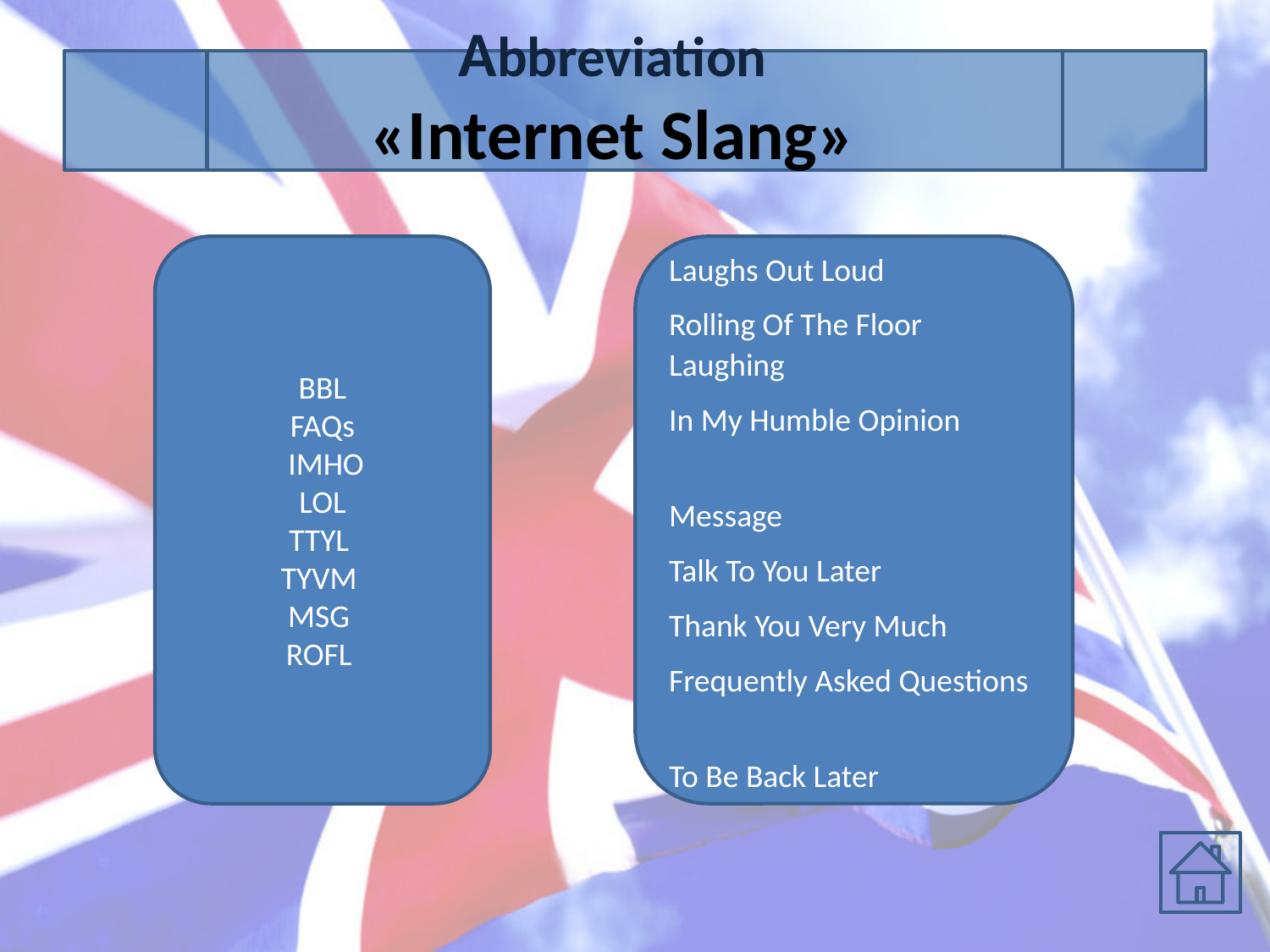

Abbreviation
«Internet Slang»

Laughs Out Loud
Rolling Of The Floor Laughing
In My Humble Opinion
Message
Talk To You Later
Thank You Very Much
Frequently Asked Questions
To Be Back Later
BBL
FAQs
 IMHO
LOL
TTYL
TYVM
MSG
ROFL